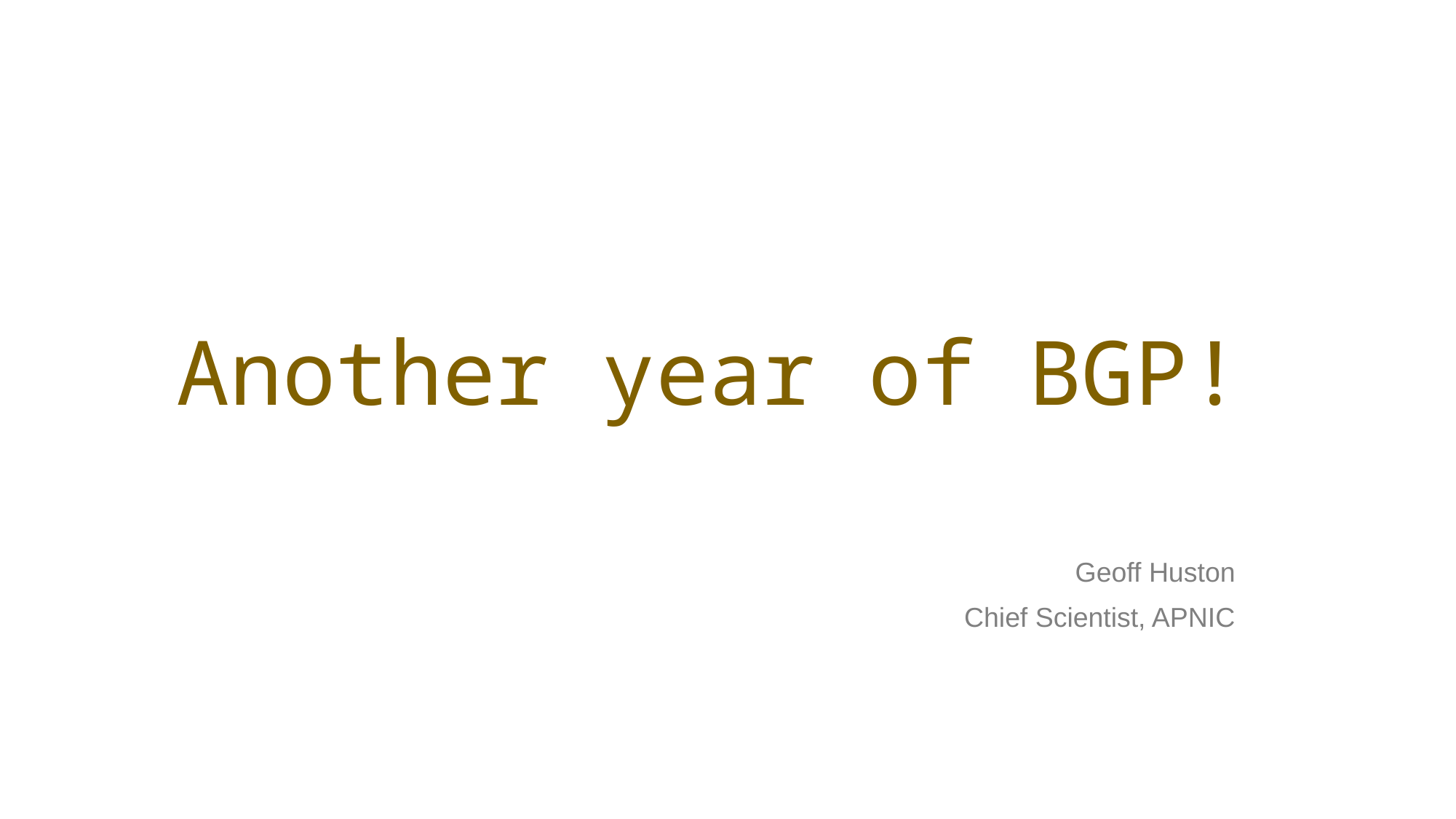

# Another year of BGP!
Geoff Huston
Chief Scientist, APNIC